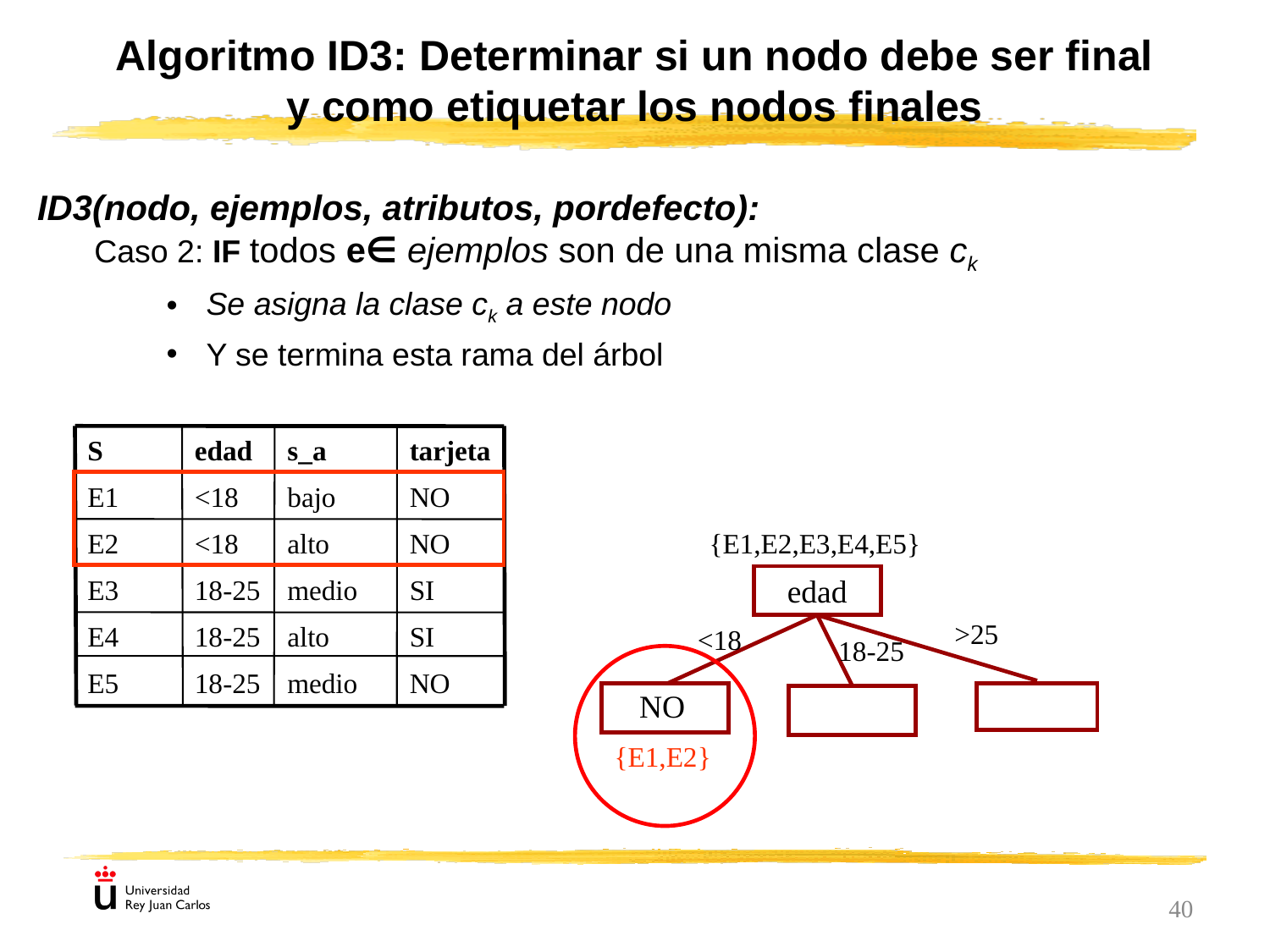

Algoritmo ID3: Determinar si un nodo debe ser final y como etiquetar los nodos finales
ID3(nodo, ejemplos, atributos, pordefecto):
	  Caso 2: IF todos e∈ ejemplos son de una misma clase ck
Se asigna la clase ck a este nodo
Y se termina esta rama del árbol

S

edad

s_a

tarjeta

E1

<18
bajo
NO
E2

<18
alto
NO
E3

18-25
medio
SI
E4

18-25
alto
SI

E5
18-25
medio
NO

{E1,E2,E3,E4,E5}
edad
>25

<18
18-25

NO
{E1,E2}
40